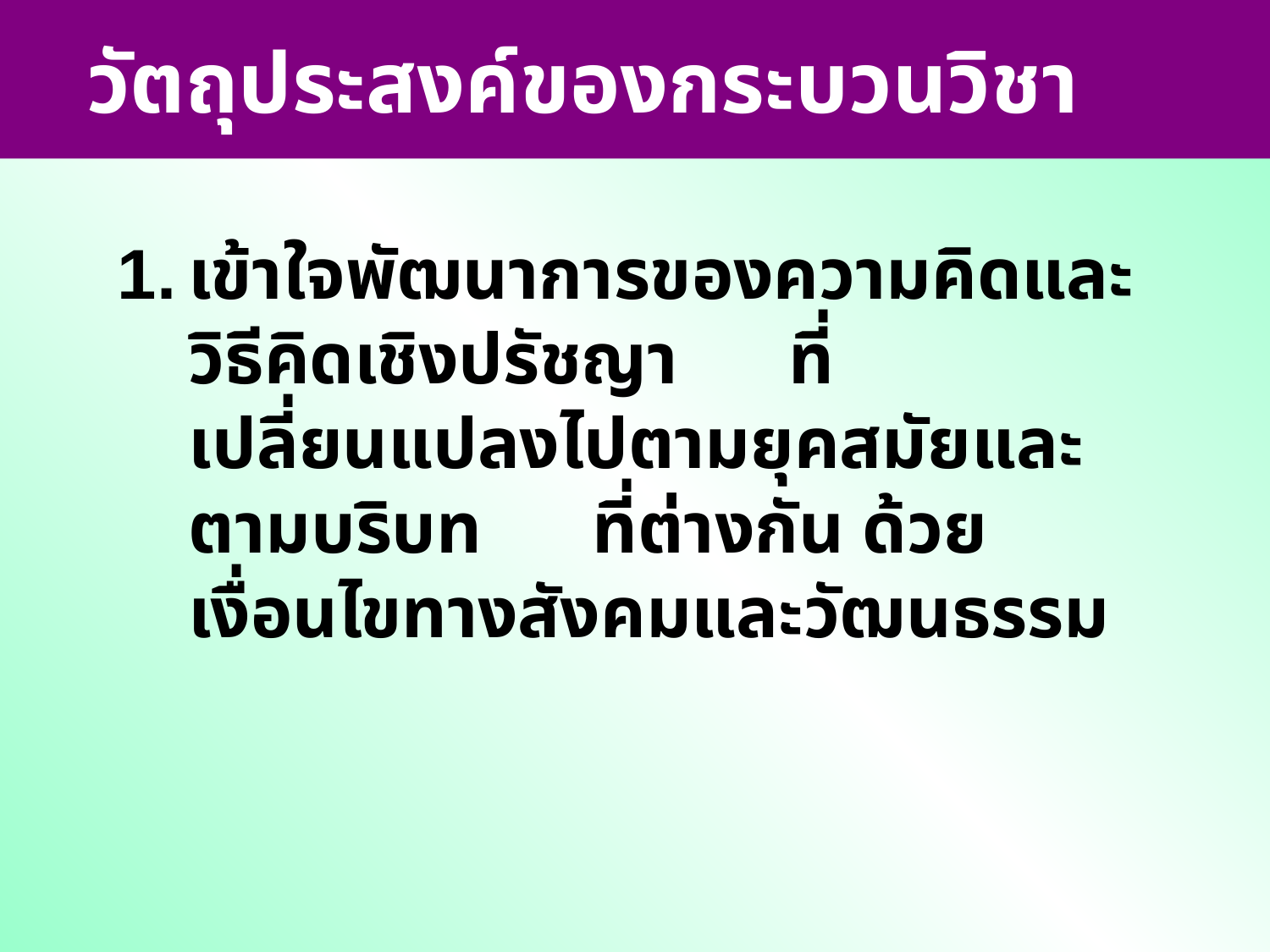

# วัตถุประสงค์ของกระบวนวิชา
1.	เข้าใจพัฒนาการของความคิดและวิธีคิดเชิงปรัชญา      ที่เปลี่ยนแปลงไปตามยุคสมัยและตามบริบท      ที่ต่างกัน ด้วยเงื่อนไขทางสังคมและวัฒนธรรม